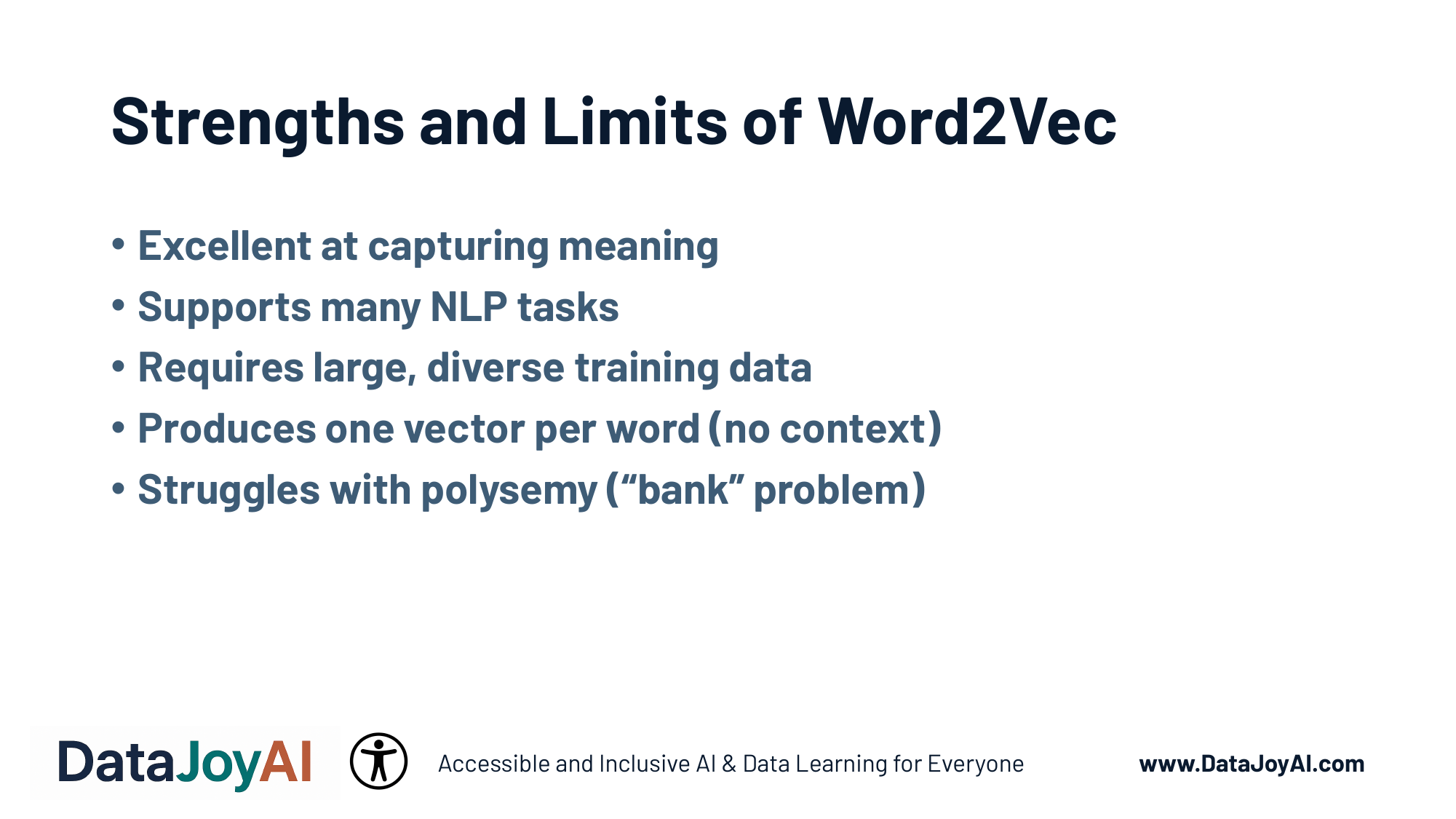

# Strengths and Limits of Word2Vec
Excellent at capturing meaning
Supports many NLP tasks
Requires large, diverse training data
Produces one vector per word (no context)
Struggles with polysemy (“bank” problem)